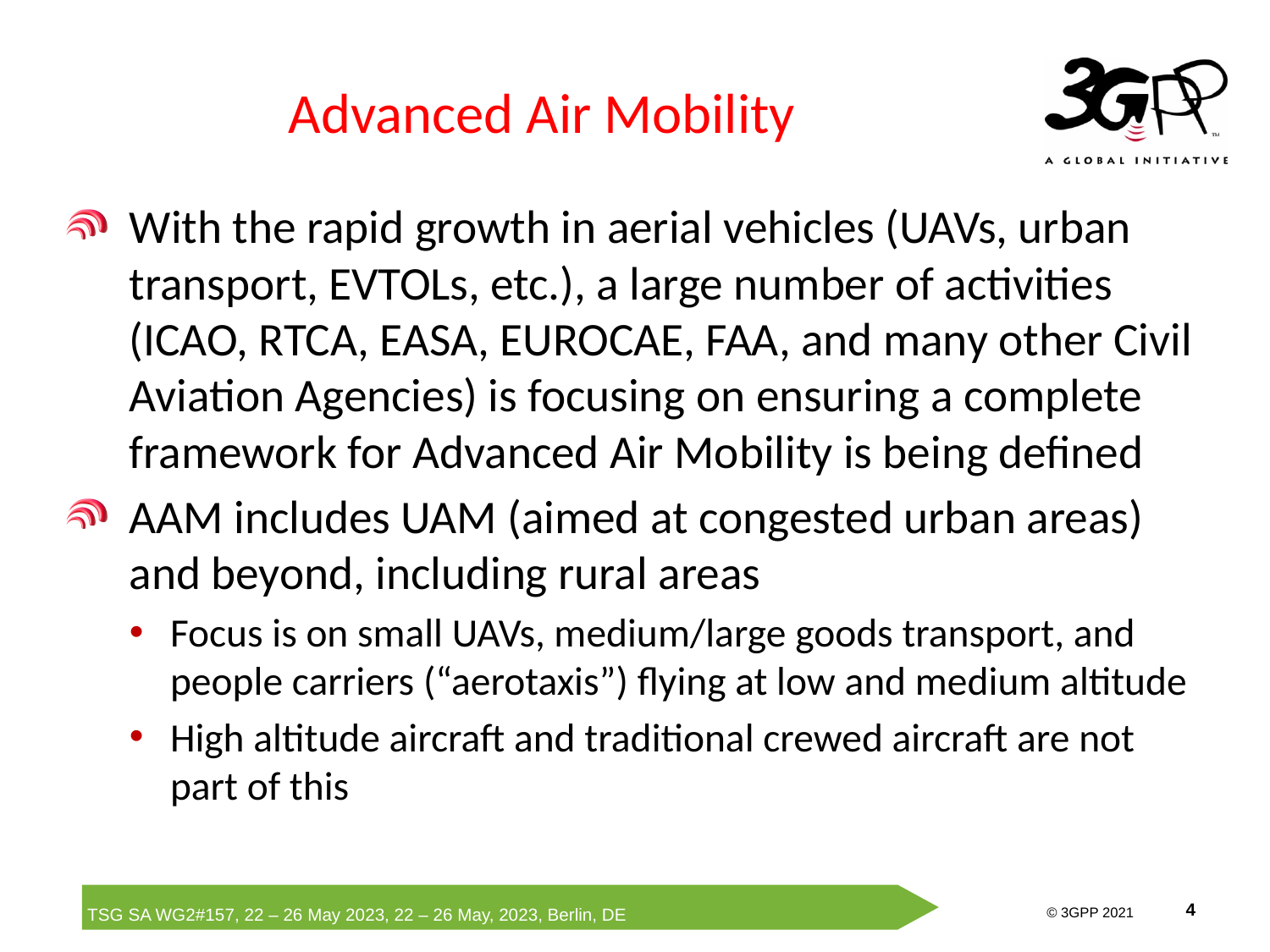

# Advanced Air Mobility
With the rapid growth in aerial vehicles (UAVs, urban transport, EVTOLs, etc.), a large number of activities (ICAO, RTCA, EASA, EUROCAE, FAA, and many other Civil Aviation Agencies) is focusing on ensuring a complete framework for Advanced Air Mobility is being defined
AAM includes UAM (aimed at congested urban areas) and beyond, including rural areas
Focus is on small UAVs, medium/large goods transport, and people carriers (“aerotaxis”) flying at low and medium altitude
High altitude aircraft and traditional crewed aircraft are not part of this